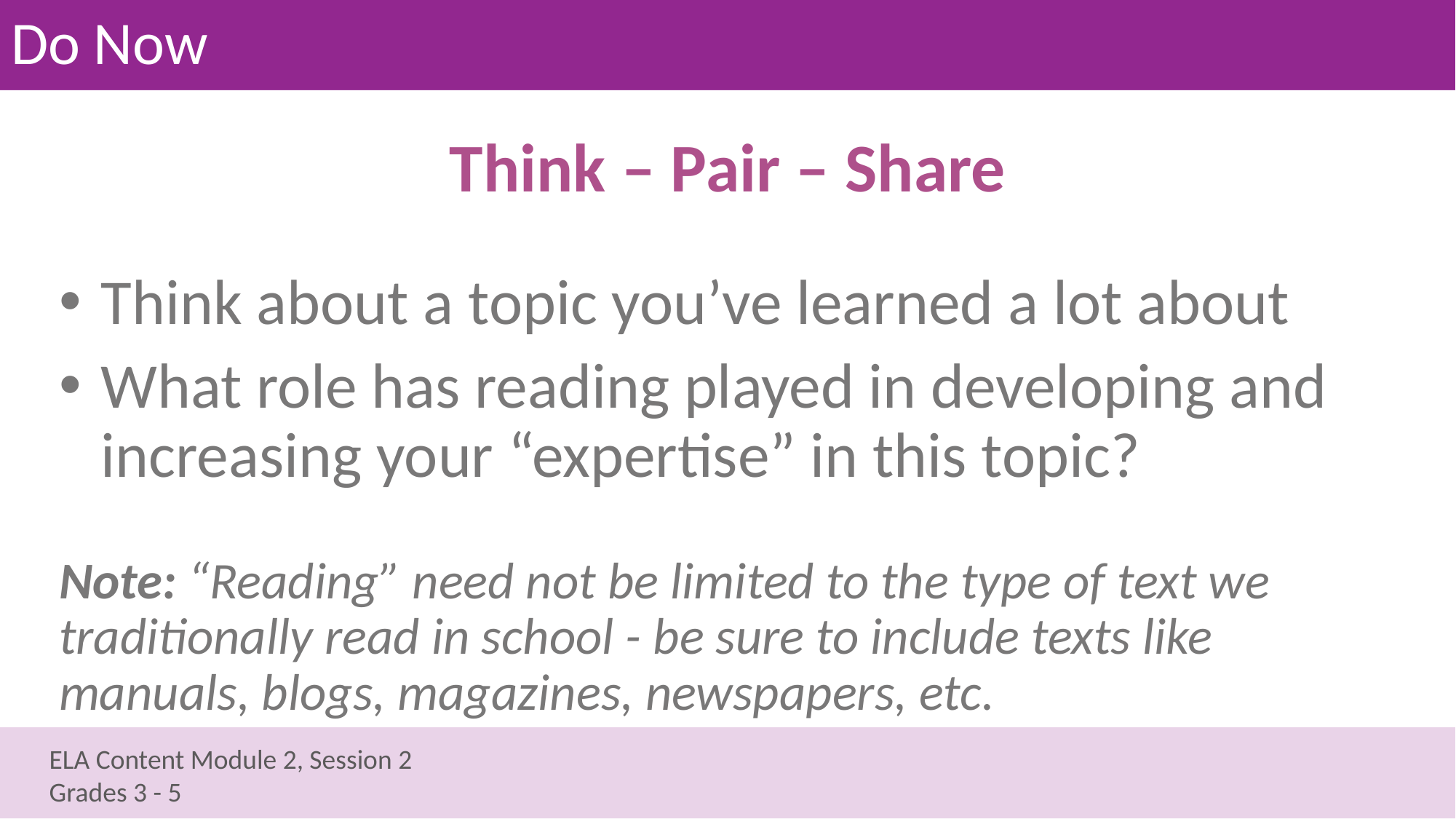

# Do Now

Think – Pair – Share

Think about a topic you’ve learned a lot about
What role has reading played in developing and increasing your “expertise” in this topic?

Note: “Reading” need not be limited to the type of text we traditionally read in school - be sure to include texts like manuals, blogs, magazines, newspapers, etc.